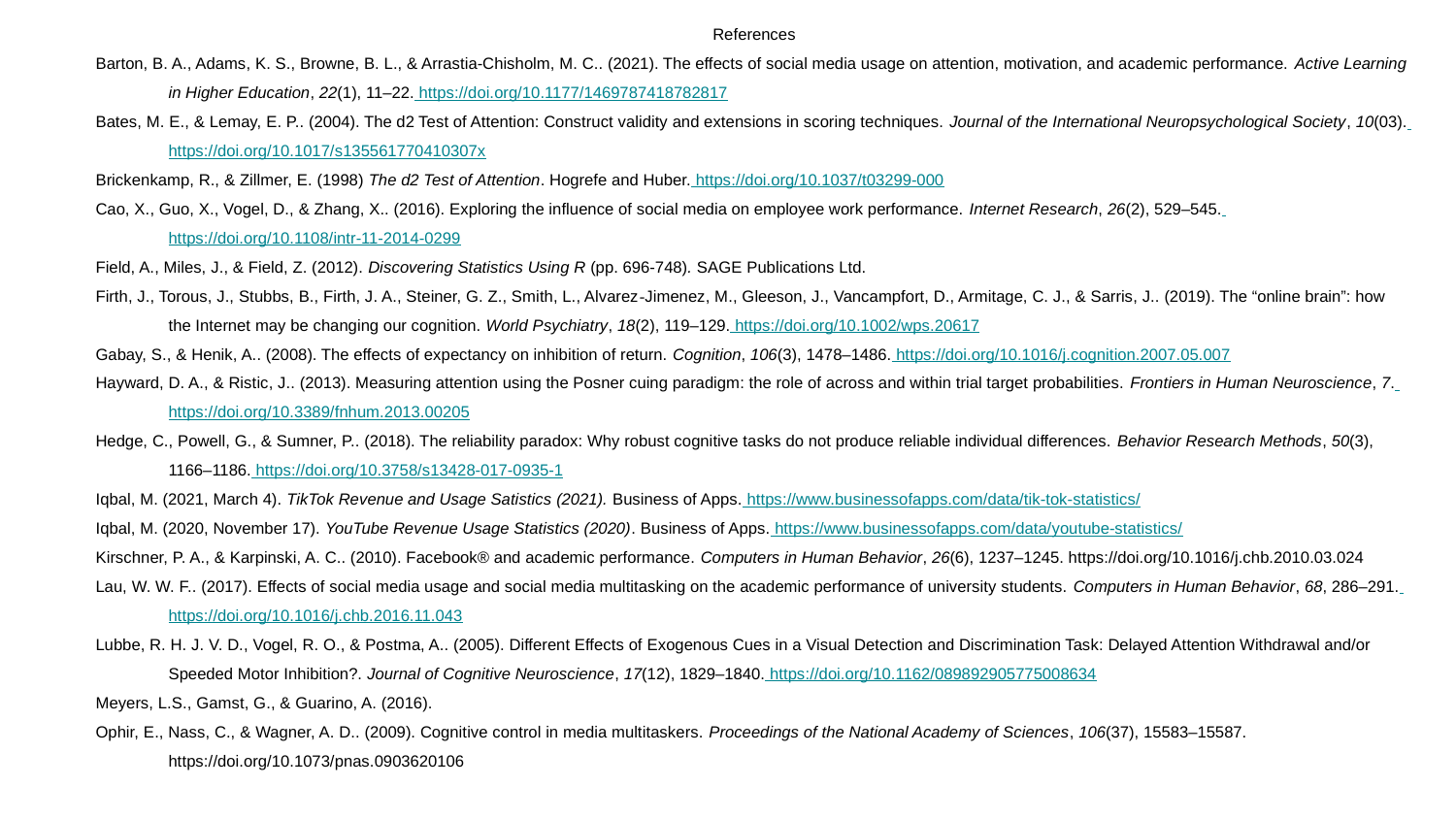

References
Barton, B. A., Adams, K. S., Browne, B. L., & Arrastia-Chisholm, M. C.. (2021). The effects of social media usage on attention, motivation, and academic performance. Active Learning in Higher Education, 22(1), 11–22. https://doi.org/10.1177/1469787418782817
Bates, M. E., & Lemay, E. P.. (2004). The d2 Test of Attention: Construct validity and extensions in scoring techniques. Journal of the International Neuropsychological Society, 10(03). https://doi.org/10.1017/s135561770410307x
Brickenkamp, R., & Zillmer, E. (1998) The d2 Test of Attention. Hogrefe and Huber. https://doi.org/10.1037/t03299-000
Cao, X., Guo, X., Vogel, D., & Zhang, X.. (2016). Exploring the influence of social media on employee work performance. Internet Research, 26(2), 529–545. https://doi.org/10.1108/intr-11-2014-0299
Field, A., Miles, J., & Field, Z. (2012). Discovering Statistics Using R (pp. 696-748). SAGE Publications Ltd.
Firth, J., Torous, J., Stubbs, B., Firth, J. A., Steiner, G. Z., Smith, L., Alvarez‐Jimenez, M., Gleeson, J., Vancampfort, D., Armitage, C. J., & Sarris, J.. (2019). The “online brain”: how the Internet may be changing our cognition. World Psychiatry, 18(2), 119–129. https://doi.org/10.1002/wps.20617
Gabay, S., & Henik, A.. (2008). The effects of expectancy on inhibition of return. Cognition, 106(3), 1478–1486. https://doi.org/10.1016/j.cognition.2007.05.007
Hayward, D. A., & Ristic, J.. (2013). Measuring attention using the Posner cuing paradigm: the role of across and within trial target probabilities. Frontiers in Human Neuroscience, 7. https://doi.org/10.3389/fnhum.2013.00205
Hedge, C., Powell, G., & Sumner, P.. (2018). The reliability paradox: Why robust cognitive tasks do not produce reliable individual differences. Behavior Research Methods, 50(3), 1166–1186. https://doi.org/10.3758/s13428-017-0935-1
Iqbal, M. (2021, March 4). TikTok Revenue and Usage Satistics (2021). Business of Apps. https://www.businessofapps.com/data/tik-tok-statistics/
Iqbal, M. (2020, November 17). YouTube Revenue Usage Statistics (2020). Business of Apps. https://www.businessofapps.com/data/youtube-statistics/
Kirschner, P. A., & Karpinski, A. C.. (2010). Facebook® and academic performance. Computers in Human Behavior, 26(6), 1237–1245. https://doi.org/10.1016/j.chb.2010.03.024
Lau, W. W. F.. (2017). Effects of social media usage and social media multitasking on the academic performance of university students. Computers in Human Behavior, 68, 286–291. https://doi.org/10.1016/j.chb.2016.11.043
Lubbe, R. H. J. V. D., Vogel, R. O., & Postma, A.. (2005). Different Effects of Exogenous Cues in a Visual Detection and Discrimination Task: Delayed Attention Withdrawal and/or Speeded Motor Inhibition?. Journal of Cognitive Neuroscience, 17(12), 1829–1840. https://doi.org/10.1162/089892905775008634
Meyers, L.S., Gamst, G., & Guarino, A. (2016).
Ophir, E., Nass, C., & Wagner, A. D.. (2009). Cognitive control in media multitaskers. Proceedings of the National Academy of Sciences, 106(37), 15583–15587. https://doi.org/10.1073/pnas.0903620106